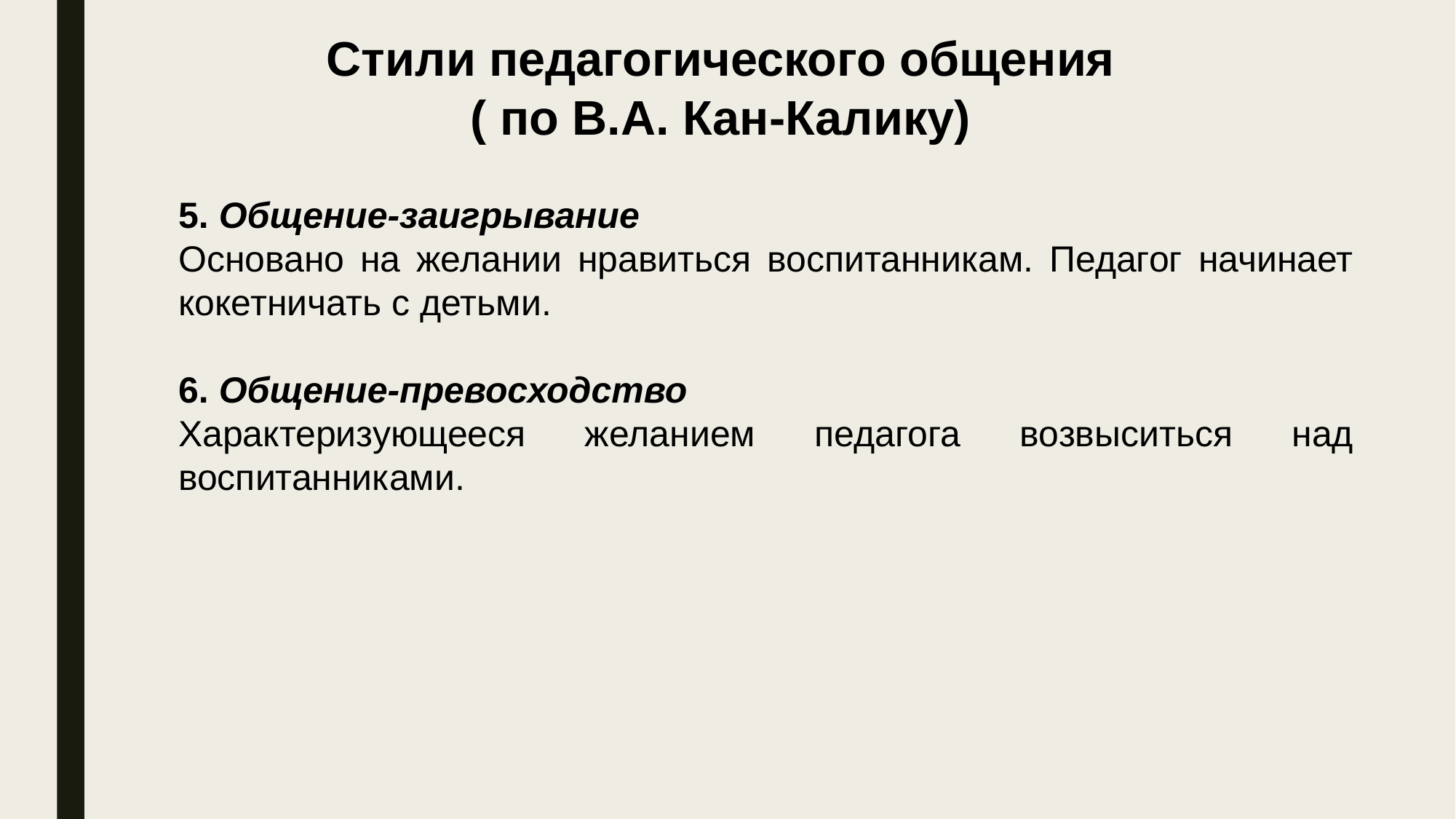

Стили педагогического общения
( по В.А. Кан-Калику)

5. Общение-заигрывание
Основано на желании нравиться воспитанникам. Педагог начинает кокетничать с детьми.

6. Общение-превосходство
Характеризующееся желанием педагога возвыситься над воспитанниками.